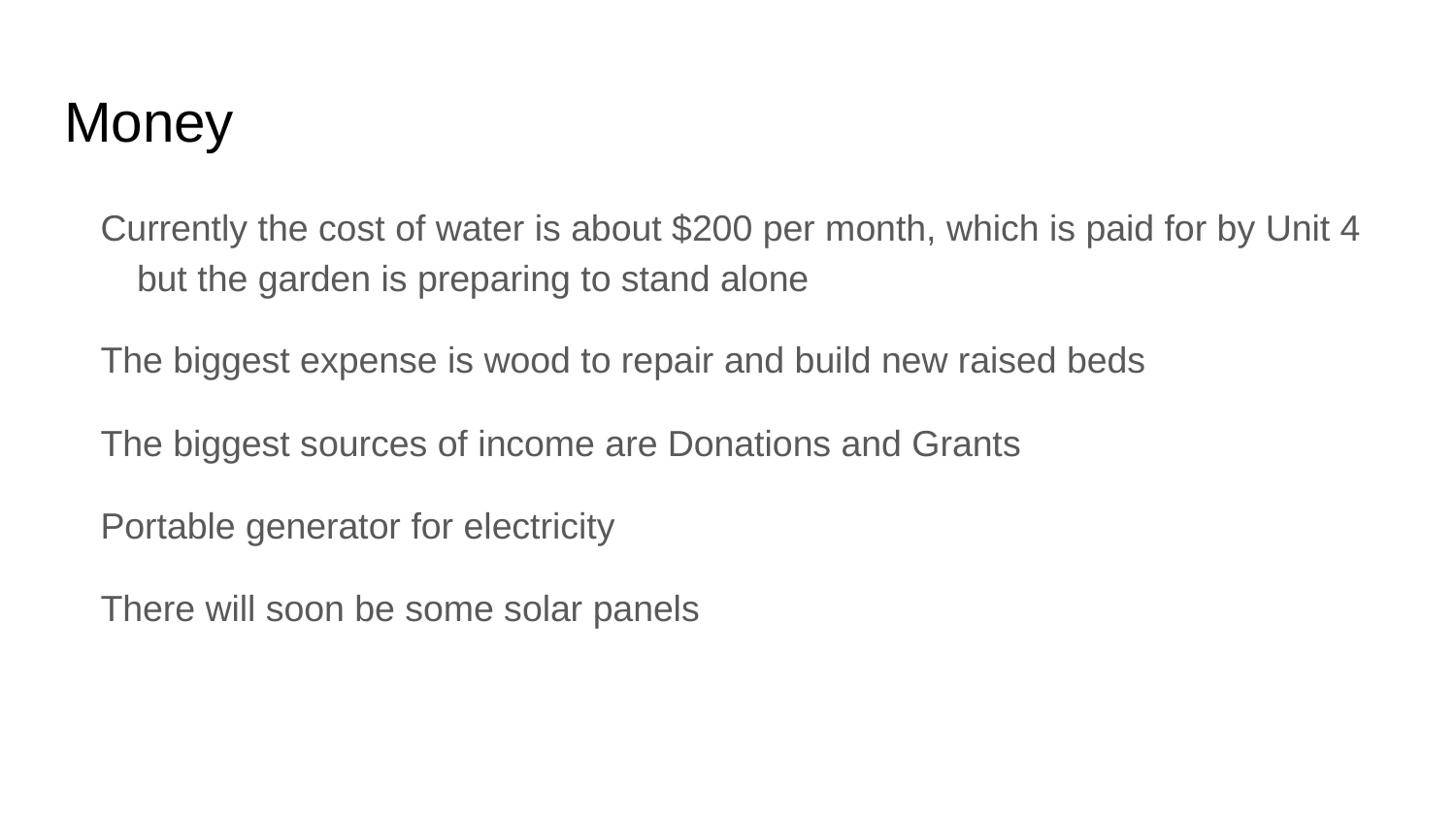

# Money
Currently the cost of water is about $200 per month, which is paid for by Unit 4 but the garden is preparing to stand alone
The biggest expense is wood to repair and build new raised beds
The biggest sources of income are Donations and Grants
Portable generator for electricity
There will soon be some solar panels